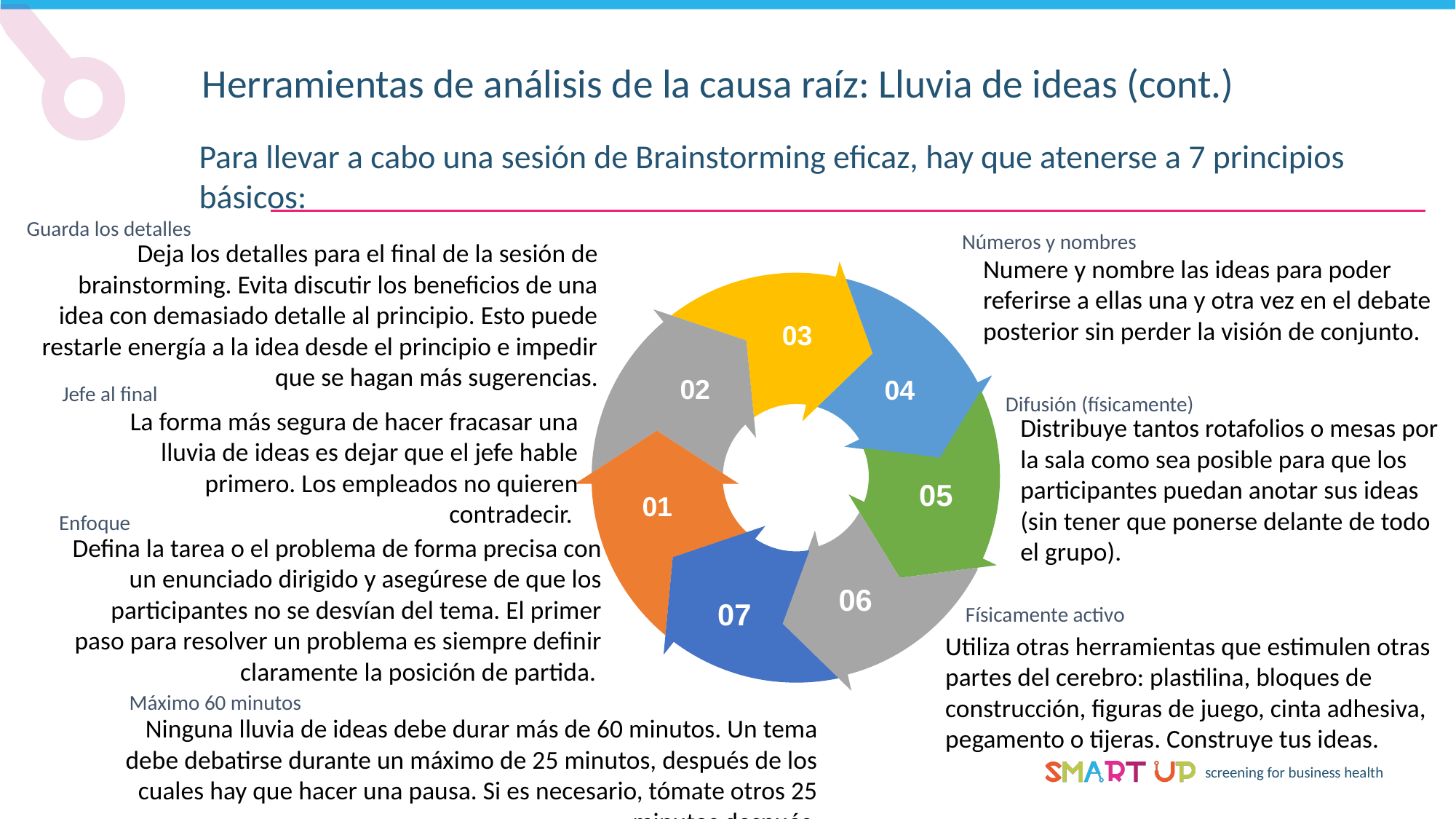

Herramientas de análisis de la causa raíz: Lluvia de ideas (cont.)
Para llevar a cabo una sesión de Brainstorming eficaz, hay que atenerse a 7 principios básicos:
Guarda los detalles
Números y nombres
Deja los detalles para el final de la sesión de brainstorming. Evita discutir los beneficios de una idea con demasiado detalle al principio. Esto puede restarle energía a la idea desde el principio e impedir que se hagan más sugerencias.
Numere y nombre las ideas para poder referirse a ellas una y otra vez en el debate posterior sin perder la visión de conjunto.

03
02
04
Jefe al final
Difusión (físicamente)

La forma más segura de hacer fracasar una lluvia de ideas es dejar que el jefe hable primero. Los empleados no quieren contradecir.
Distribuye tantos rotafolios o mesas por la sala como sea posible para que los participantes puedan anotar sus ideas (sin tener que ponerse delante de todo el grupo).
05

02
05
01
Enfoque

Defina la tarea o el problema de forma precisa con un enunciado dirigido y asegúrese de que los participantes no se desvían del tema. El primer paso para resolver un problema es siempre definir claramente la posición de partida.
06
07
Físicamente activo
Utiliza otras herramientas que estimulen otras partes del cerebro: plastilina, bloques de construcción, figuras de juego, cinta adhesiva, pegamento o tijeras. Construye tus ideas.
Máximo 60 minutos
Ninguna lluvia de ideas debe durar más de 60 minutos. Un tema debe debatirse durante un máximo de 25 minutos, después de los cuales hay que hacer una pausa. Si es necesario, tómate otros 25 minutos después.